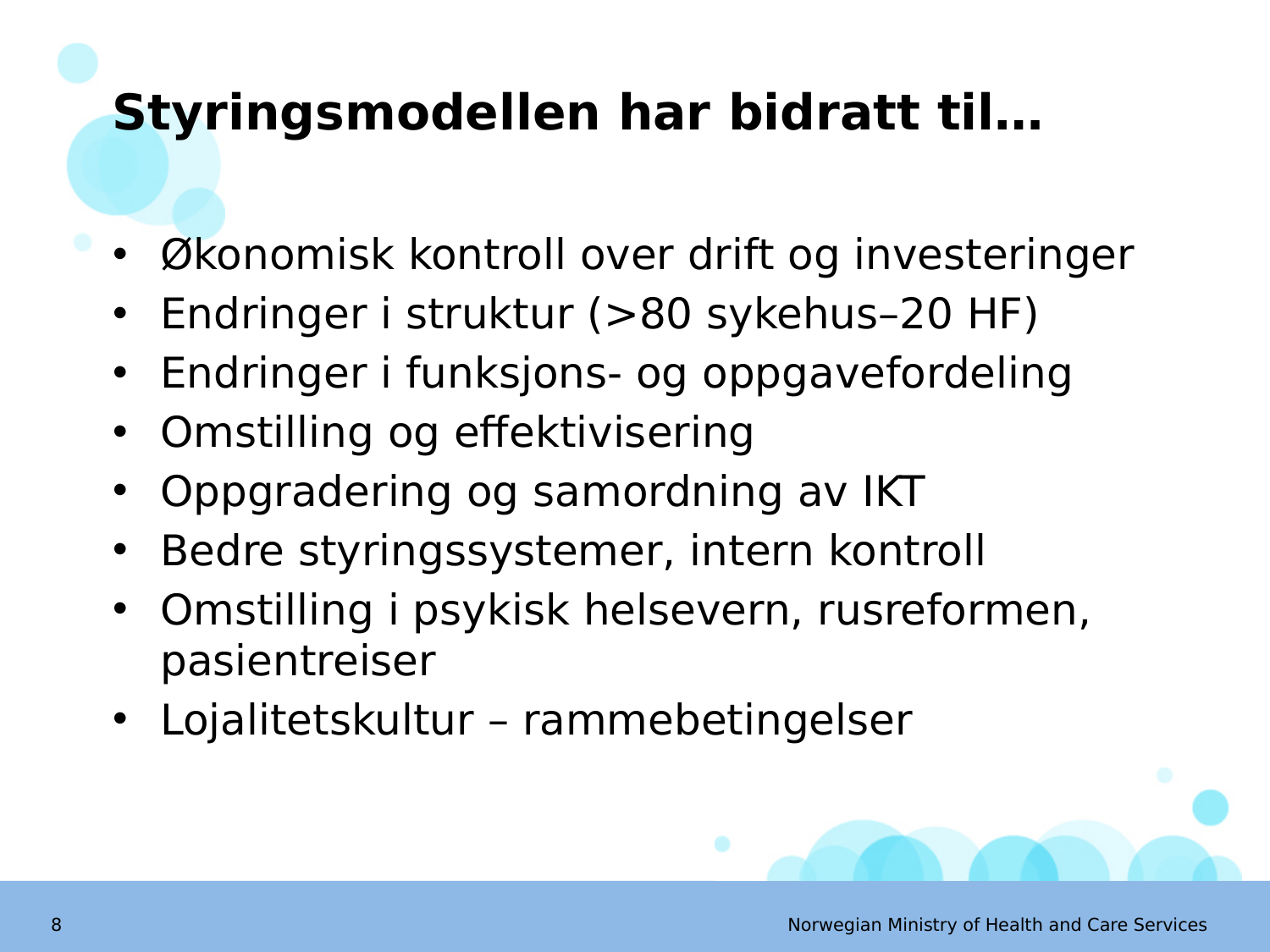

# Styringsmodellen har bidratt til…
Økonomisk kontroll over drift og investeringer
Endringer i struktur (>80 sykehus–20 HF)
Endringer i funksjons- og oppgavefordeling
Omstilling og effektivisering
Oppgradering og samordning av IKT
Bedre styringssystemer, intern kontroll
Omstilling i psykisk helsevern, rusreformen, pasientreiser
Lojalitetskultur – rammebetingelser

8